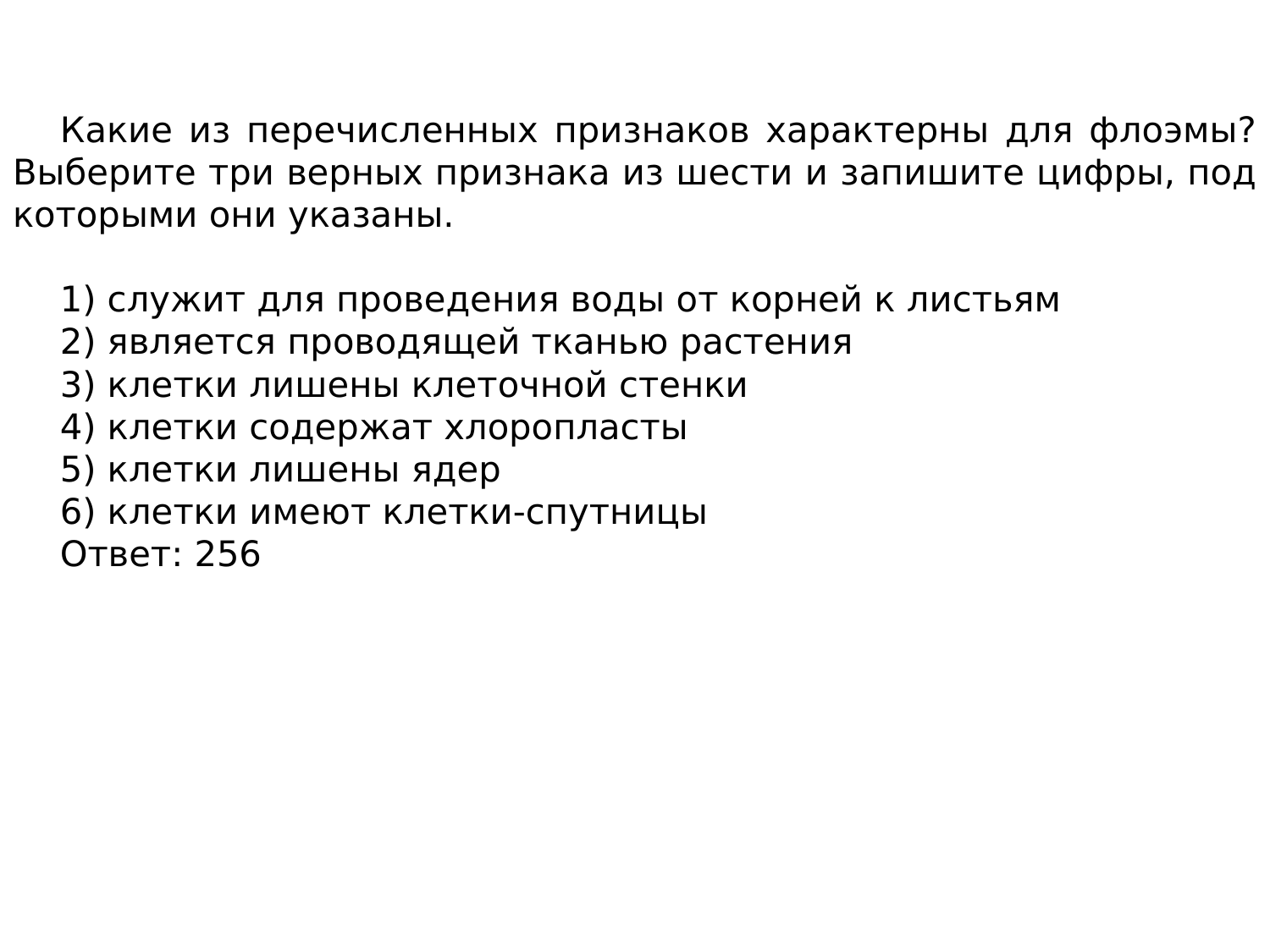

Какие из перечисленных признаков характерны для флоэмы? Выберите три верных признака из шести и запишите цифры, под которыми они указаны.

1) служит для проведения воды от корней к листьям
2) является проводящей тканью растения
3) клетки лишены клеточной стенки
4) клетки содержат хлоропласты
5) клетки лишены ядер
6) клетки имеют клетки-спутницы
Ответ: 256